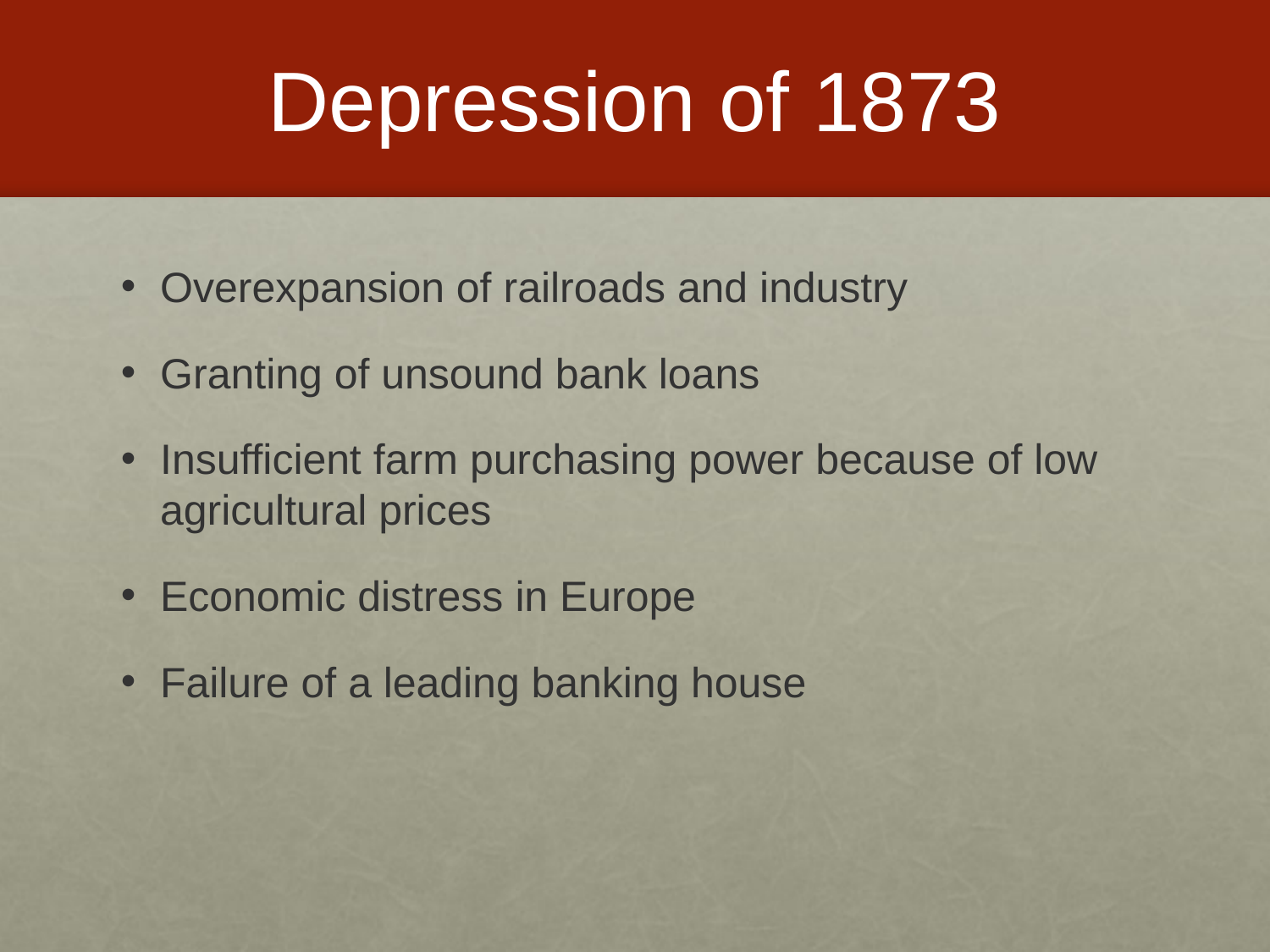

# Depression of 1873
Overexpansion of railroads and industry
Granting of unsound bank loans
Insufficient farm purchasing power because of low agricultural prices
Economic distress in Europe
Failure of a leading banking house